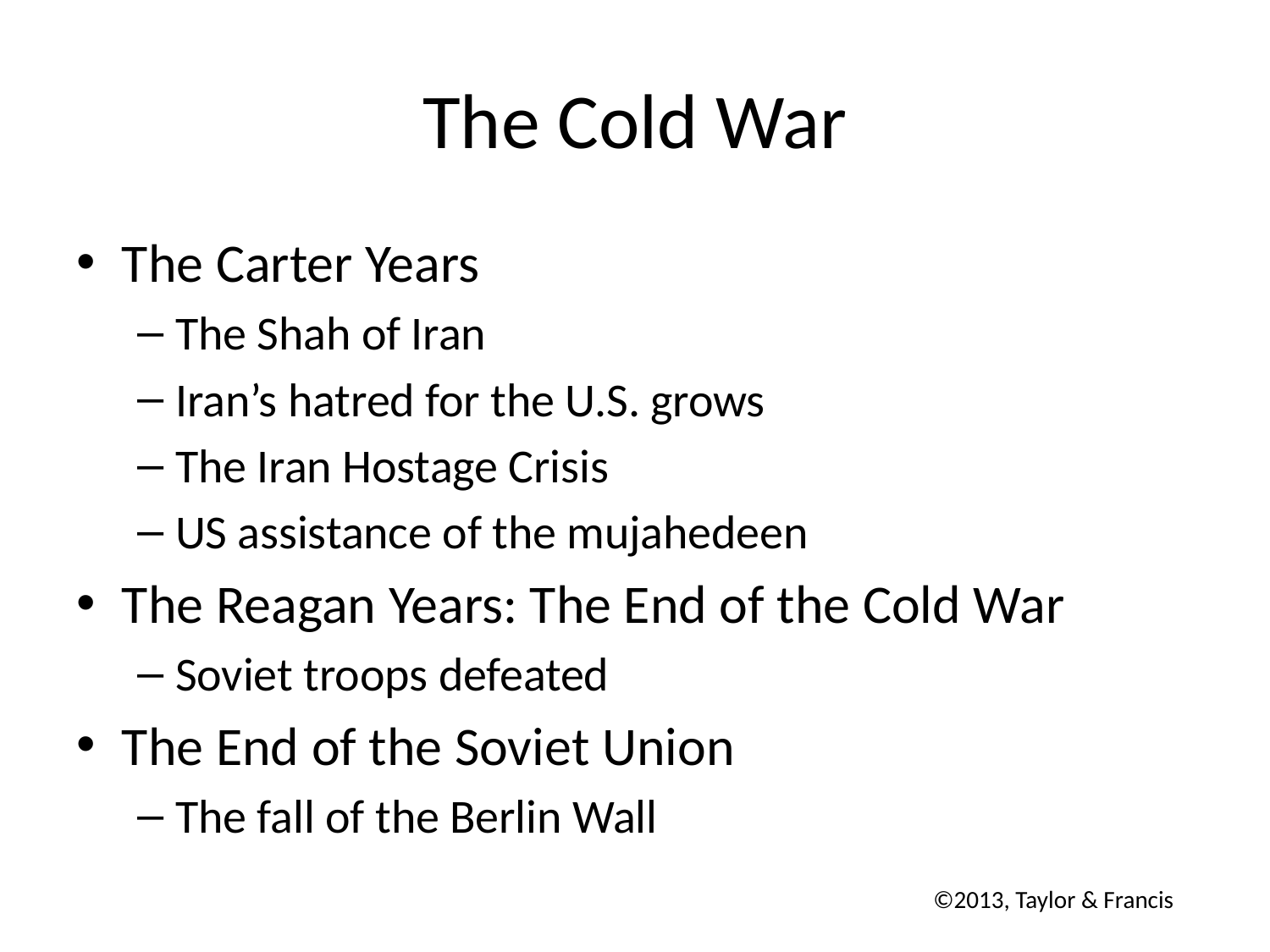

# The Cold War
The Carter Years
The Shah of Iran
Iran’s hatred for the U.S. grows
The Iran Hostage Crisis
US assistance of the mujahedeen
The Reagan Years: The End of the Cold War
Soviet troops defeated
The End of the Soviet Union
The fall of the Berlin Wall
©2013, Taylor & Francis